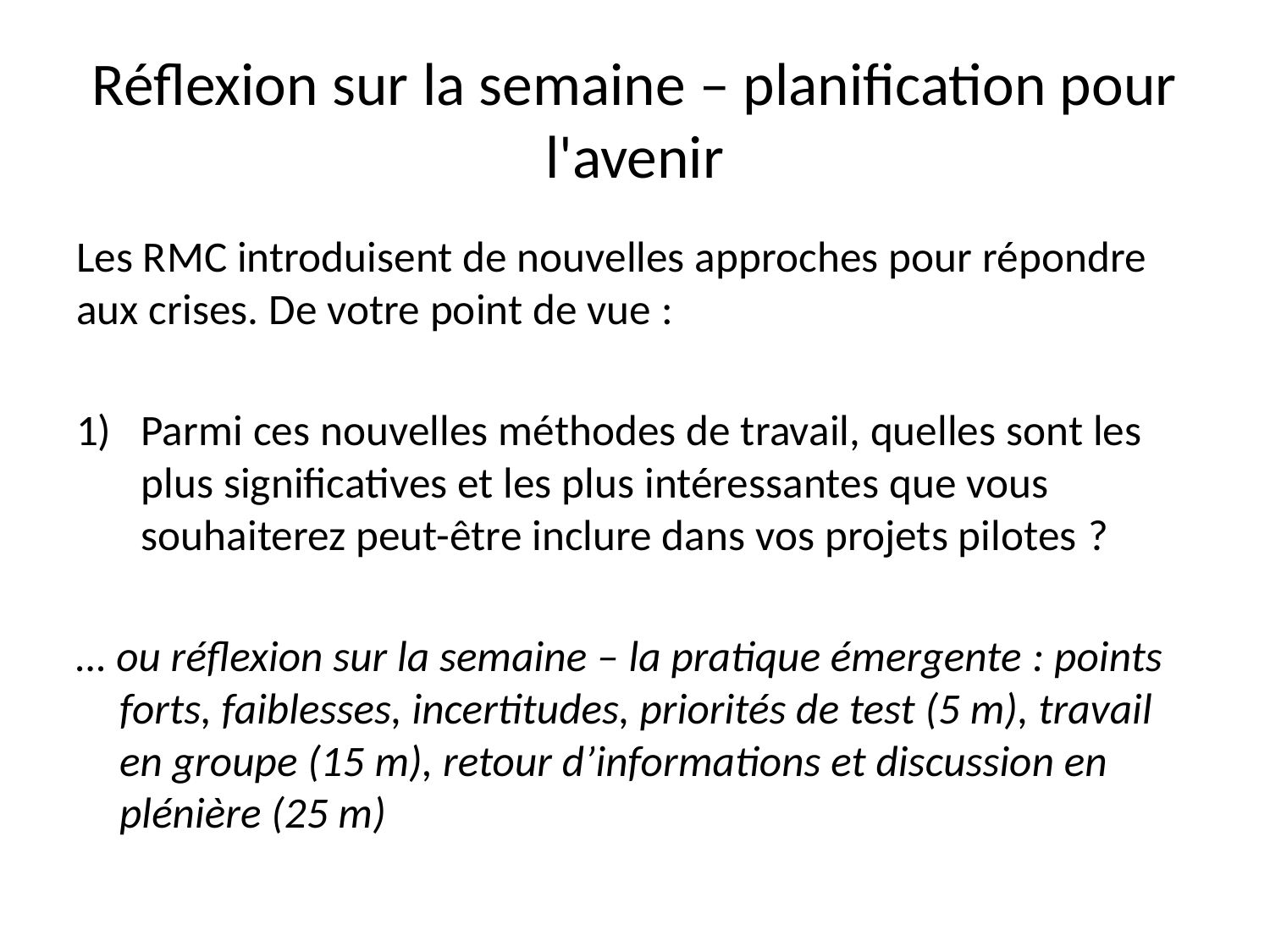

# Réflexion sur la semaine – planification pour l'avenir
Les RMC introduisent de nouvelles approches pour répondre aux crises. De votre point de vue :

Parmi ces nouvelles méthodes de travail, quelles sont les plus significatives et les plus intéressantes que vous souhaiterez peut-être inclure dans vos projets pilotes ?

… ou réflexion sur la semaine – la pratique émergente : points forts, faiblesses, incertitudes, priorités de test (5 m), travail en groupe (15 m), retour d’informations et discussion en plénière (25 m)